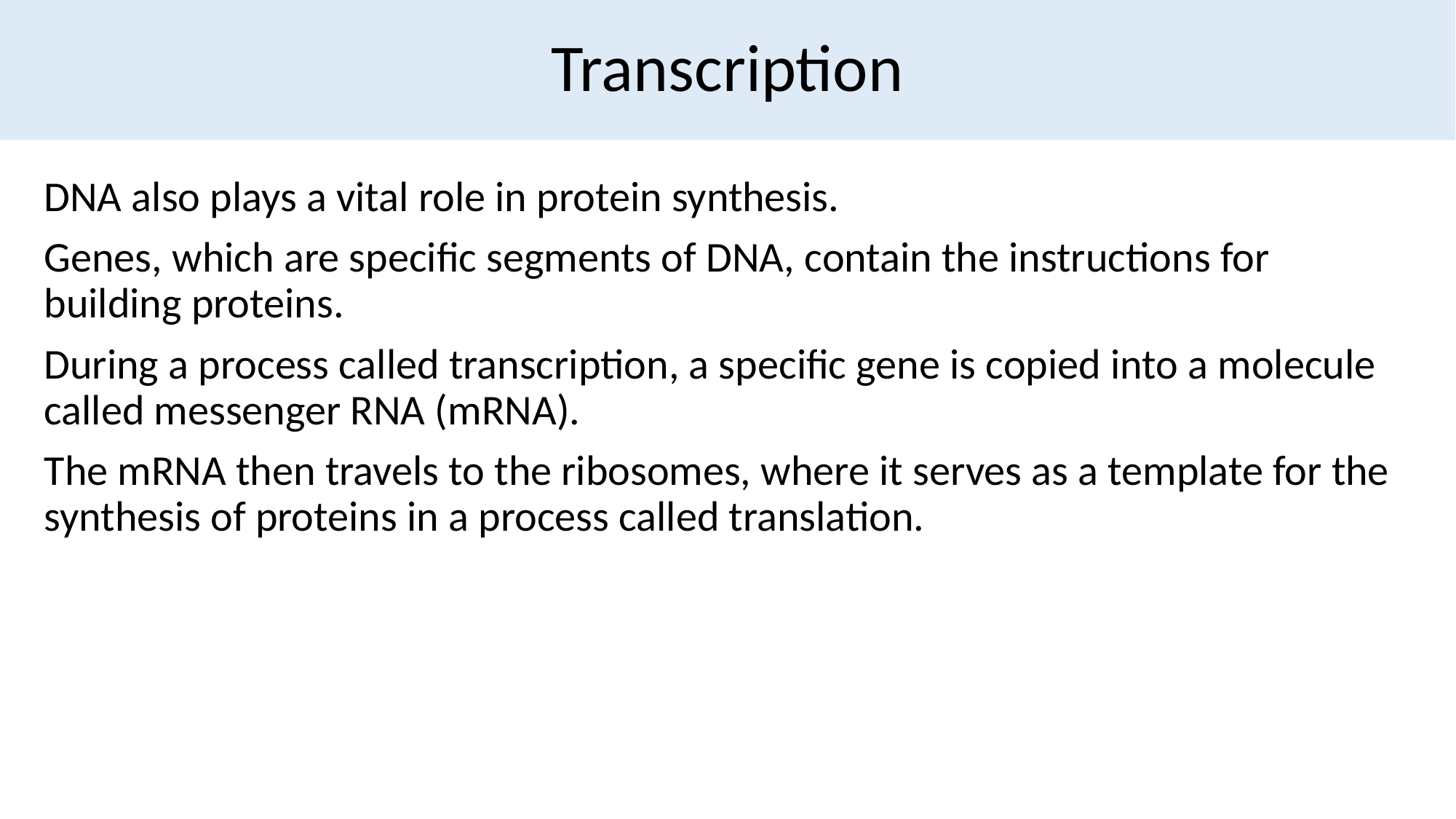

Transcription
DNA also plays a vital role in protein synthesis.
Genes, which are specific segments of DNA, contain the instructions for building proteins.
During a process called transcription, a specific gene is copied into a molecule called messenger RNA (mRNA).
The mRNA then travels to the ribosomes, where it serves as a template for the synthesis of proteins in a process called translation.